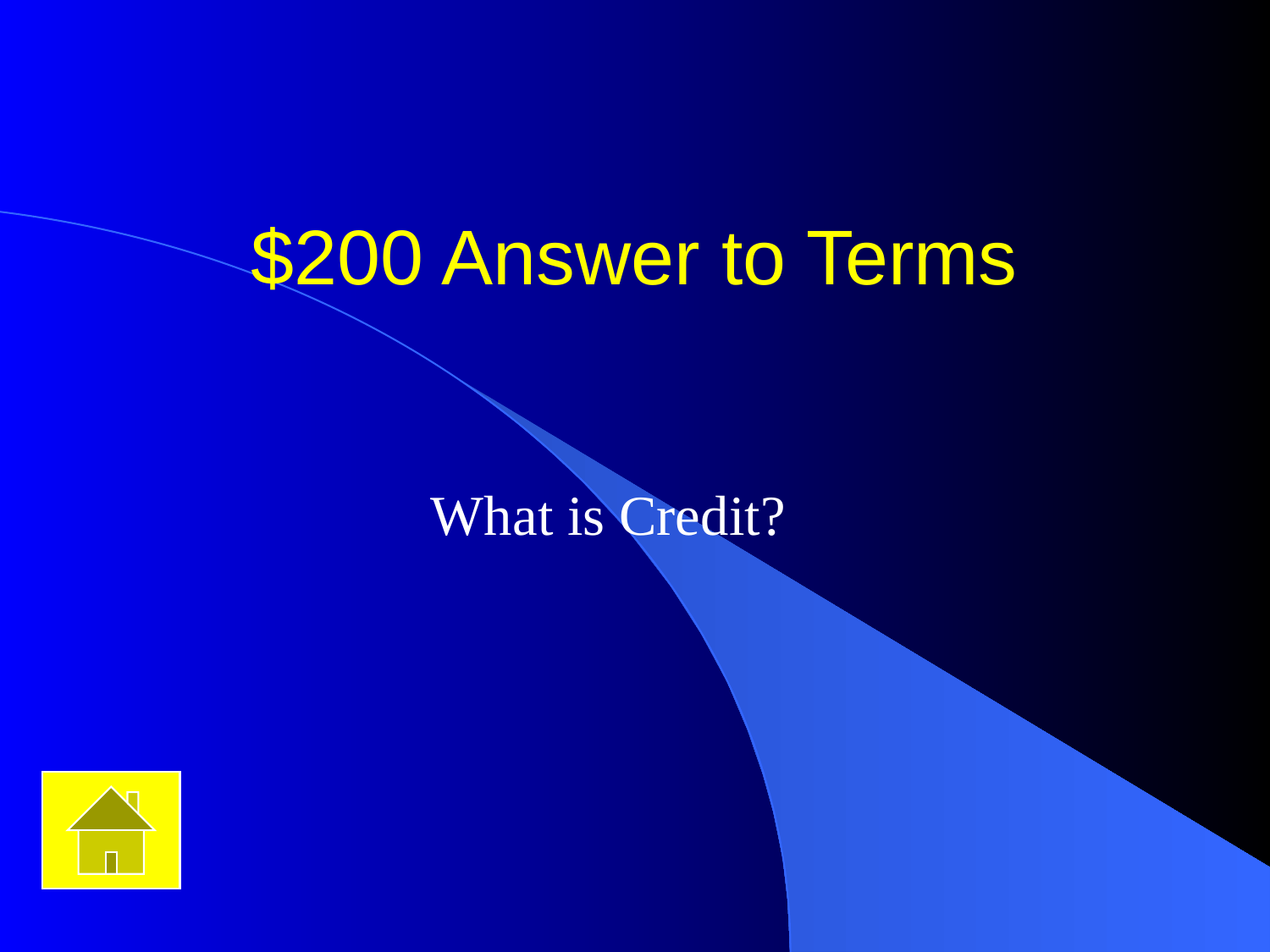

# $200 Answer to Terms
What is Credit?